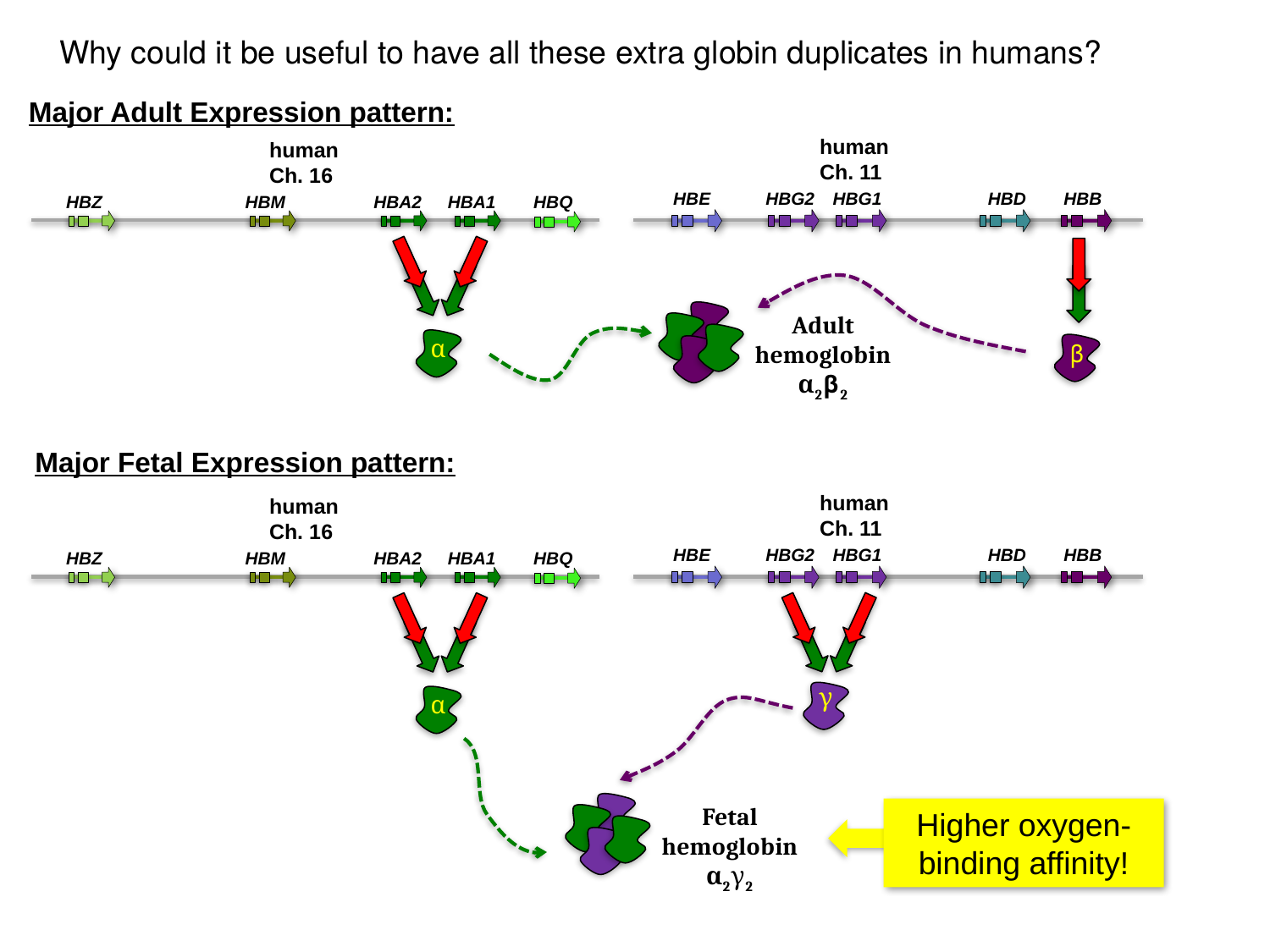

Why could it be useful to have all these extra globin duplicates in humans?
Major Adult Expression pattern:
human
Ch. 11
human
Ch. 16
HBE
HBG2
HBG1
HBB
HBD
HBZ
HBM
HBA2
HBA1
HBQ

Adult hemoglobin
α2β2

α

β

Major Fetal Expression pattern:
human
Ch. 11
human
Ch. 16
HBE
HBG2
HBG1
HBD
HBB
HBZ
HBM
HBA2
HBA1
HBQ

γ
α

Fetal hemoglobin
α2γ2
Higher oxygen-binding affinity!